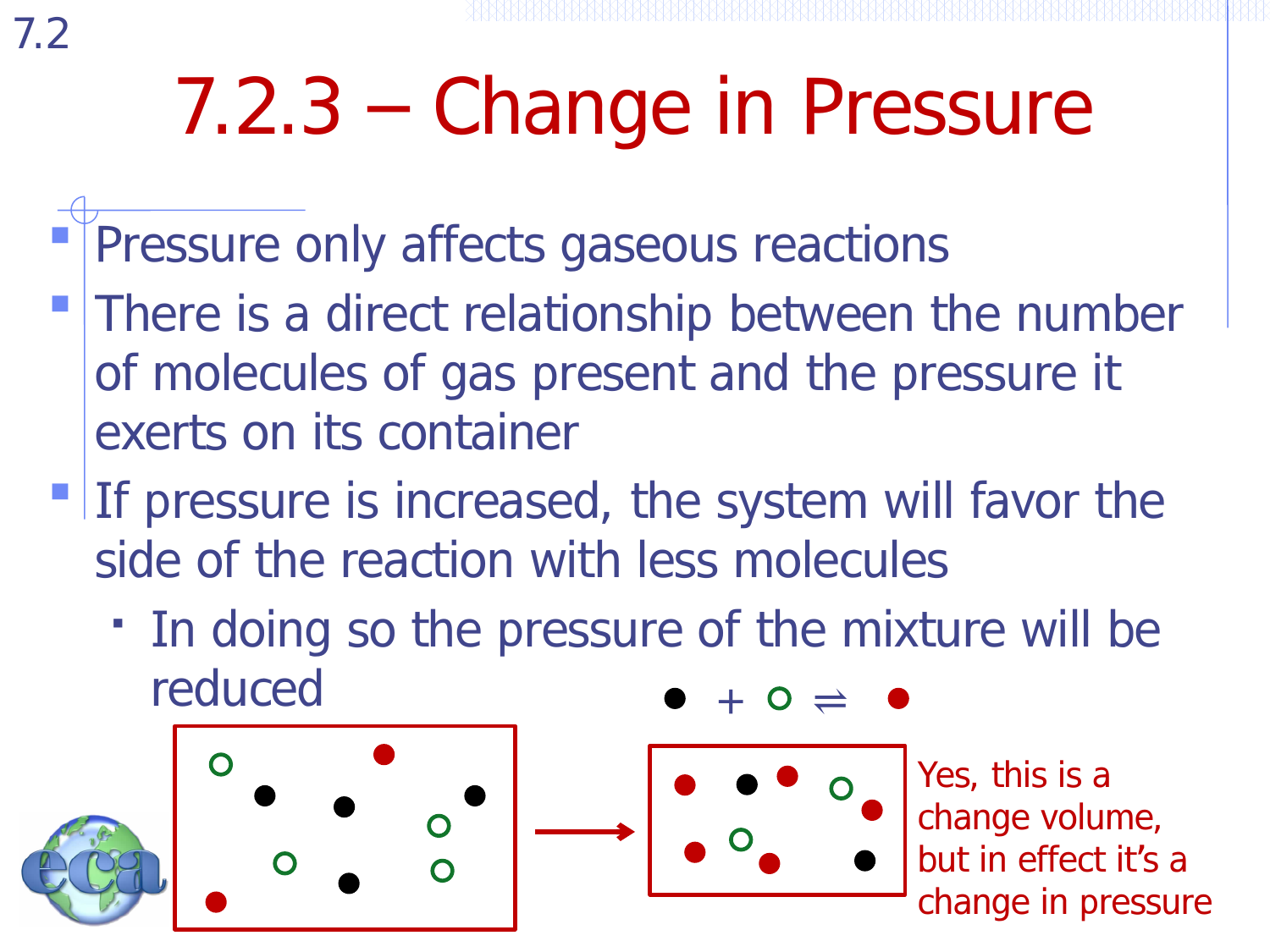

# 7.2.3 – Change in Pressure
Pressure only affects gaseous reactions
There is a direct relationship between the number of molecules of gas present and the pressure it exerts on its container
If pressure is increased, the system will favor the side of the reaction with less molecules
In doing so the pressure of the mixture will be reduced
 +     ⇌

Yes, this is a change volume, but in effect it’s a change in pressure